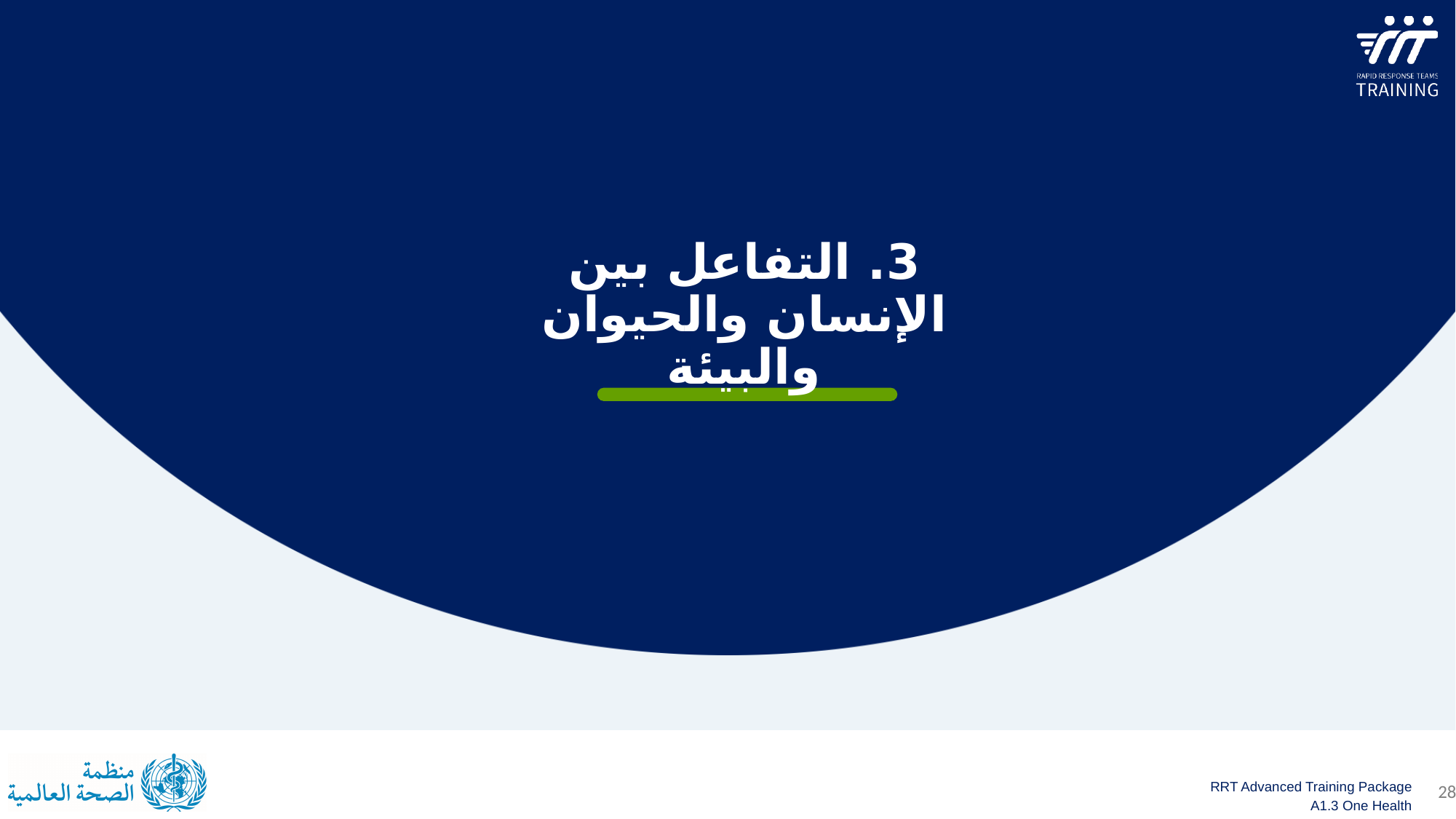

3. التفاعل بين الإنسان والحيوان والبيئة
28